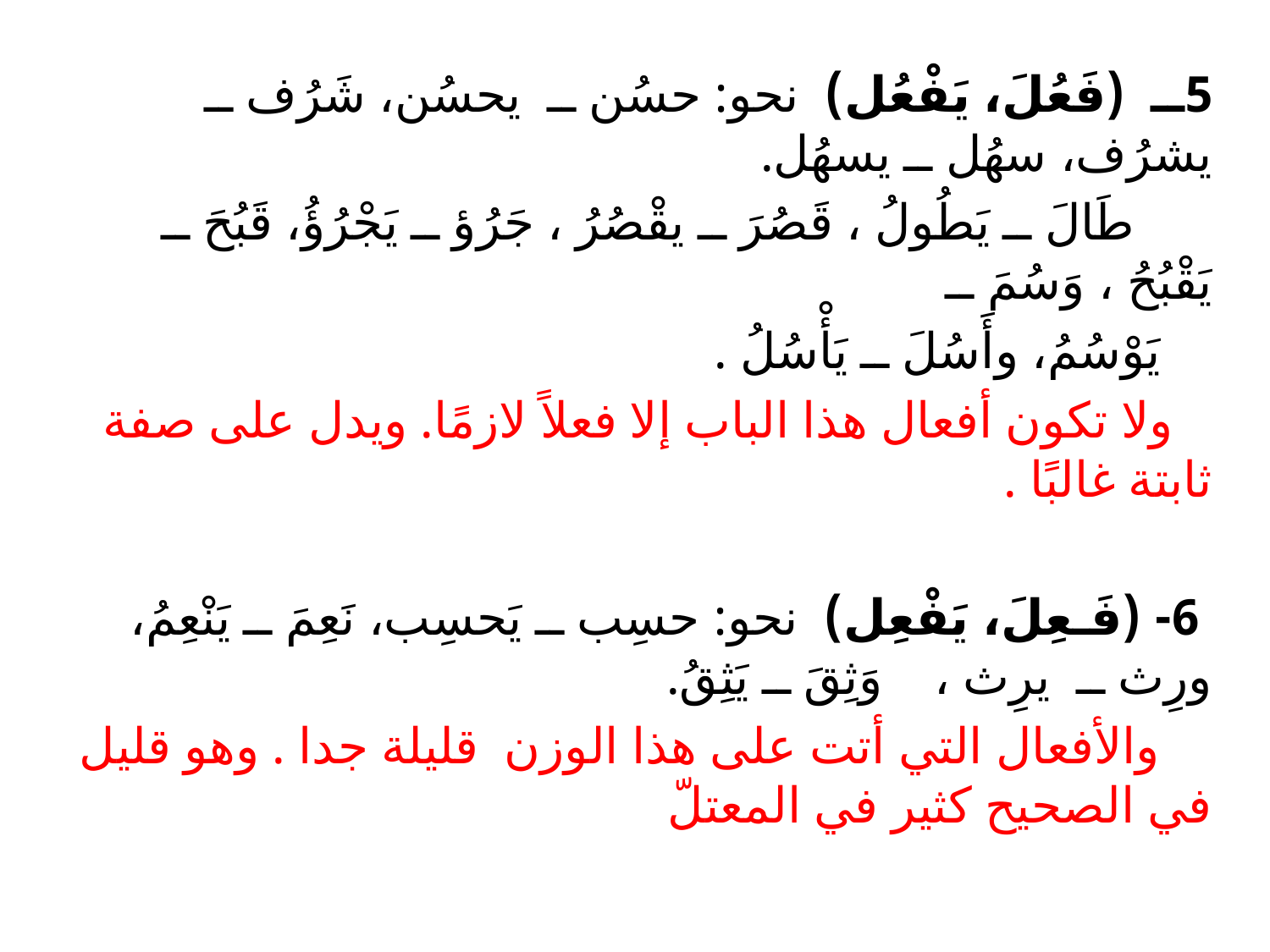

5ــ  (فَعُلَ، يَفْعُل)  نحو: حسُن ــ  يحسُن، شَرُف ــ  يشرُف، سهُل ــ يسهُل.
      طَالَ ــ يَطُولُ ، قَصُرَ ــ يقْصُرُ ، جَرُؤ ــ يَجْرُؤُ، قَبُحَ ــ يَقْبُحُ ، وَسُمَ ــ
    يَوْسُمُ، وأَسُلَ ــ يَأْسُلُ .
   ولا تكون أفعال هذا الباب إلا فعلاً لازمًا. ويدل على صفة ثابتة غالبًا .

 6- (فَـعِلَ، يَفْعِل)  نحو: حسِب ــ يَحسِب، نَعِمَ ــ يَنْعِمُ، ورِث ــ  يرِث ،    وَثِقَ ــ يَثِقُ.
    والأفعال التي أتت على هذا الوزن  قليلة جدا . وهو قليل في الصحيح كثير في المعتلّ